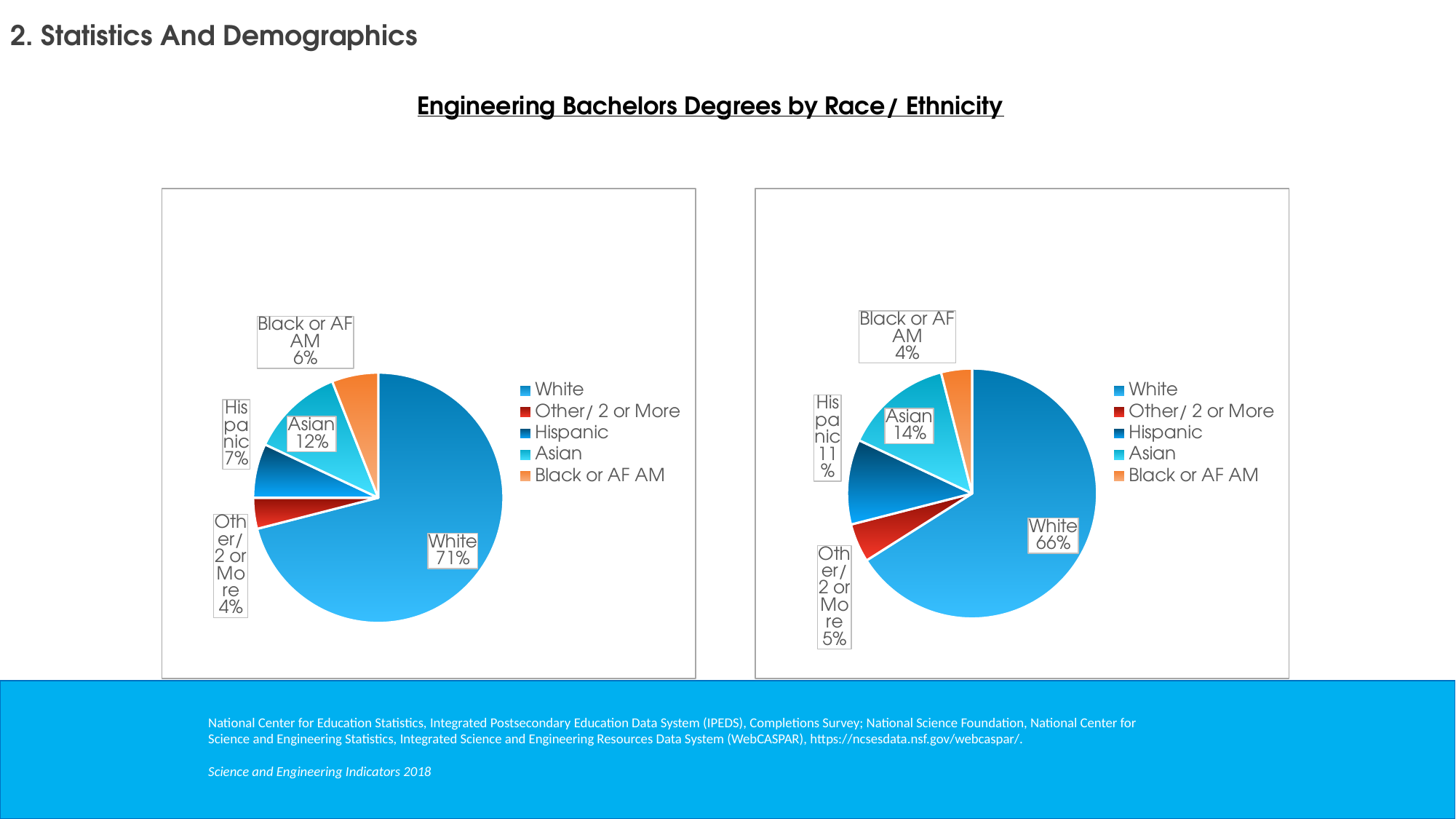

2. Statistics And Demographics

Engineering Bachelors Degrees by Race/ Ethnicity

### Chart:

| Category | 2000 |
|---|---|
| White | 71.0 |
| Other/ 2 or More | 4.0 |
| Hispanic | 7.0 |
| Asian | 12.0 |
| Black or AF AM | 6.0 |

### Chart:

| Category | 2015 | 2016 |
|---|---|---|
| White | 66.0 | None |
| Other/ 2 or More | 5.0 | None |
| Hispanic | 11.0 | None |
| Asian | 14.0 | None |
| Black or AF AM | 4.0 | None |
8
National Center for Education Statistics, Integrated Postsecondary Education Data System (IPEDS), Completions Survey; National Science Foundation, National Center for Science and Engineering Statistics, Integrated Science and Engineering Resources Data System (WebCASPAR), https://ncsesdata.nsf.gov/webcaspar/.

Science and Engineering Indicators 2018